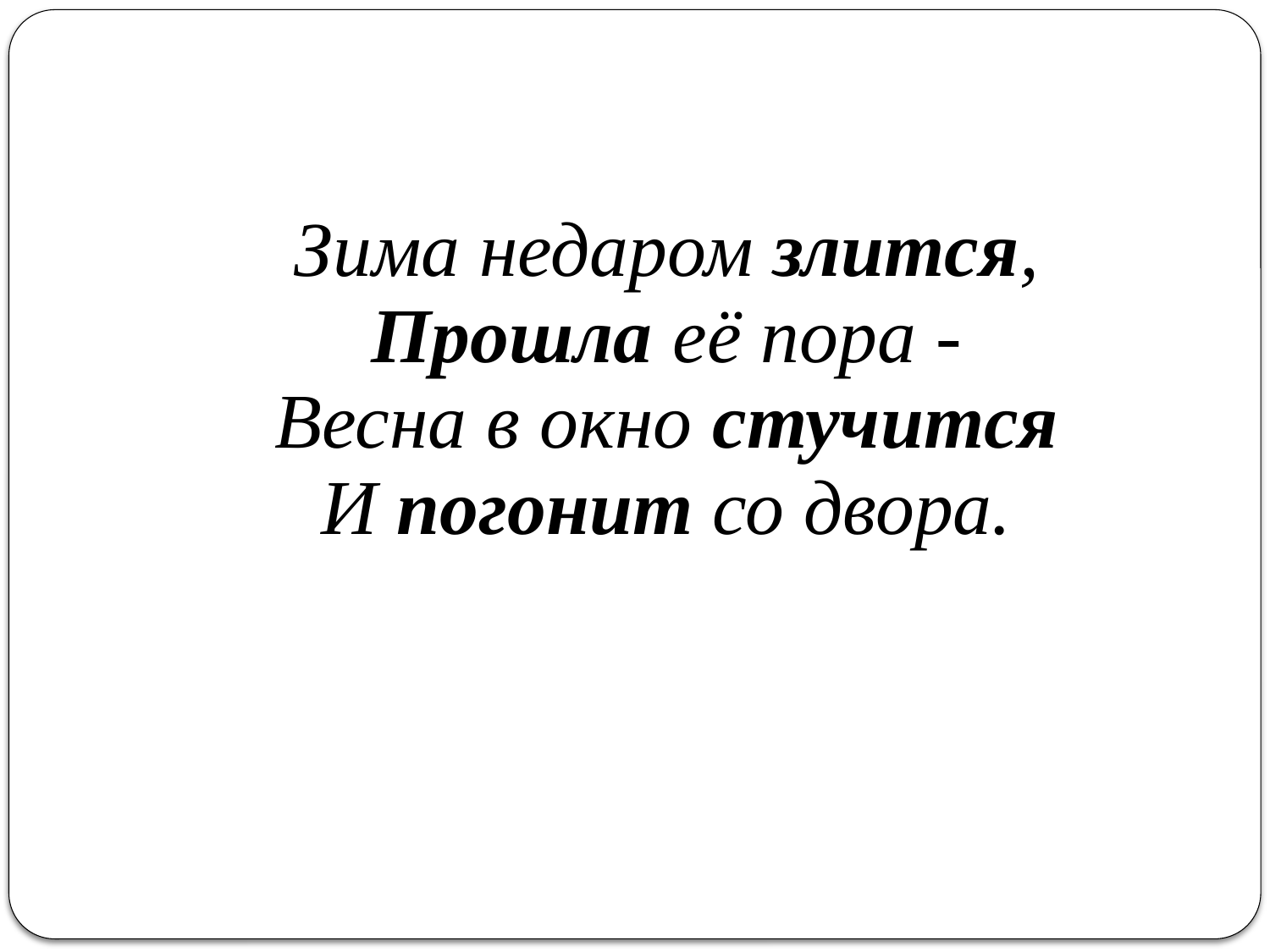

Зима недаром злится,
Прошла её пора -
Весна в окно стучится
И погонит со двора.